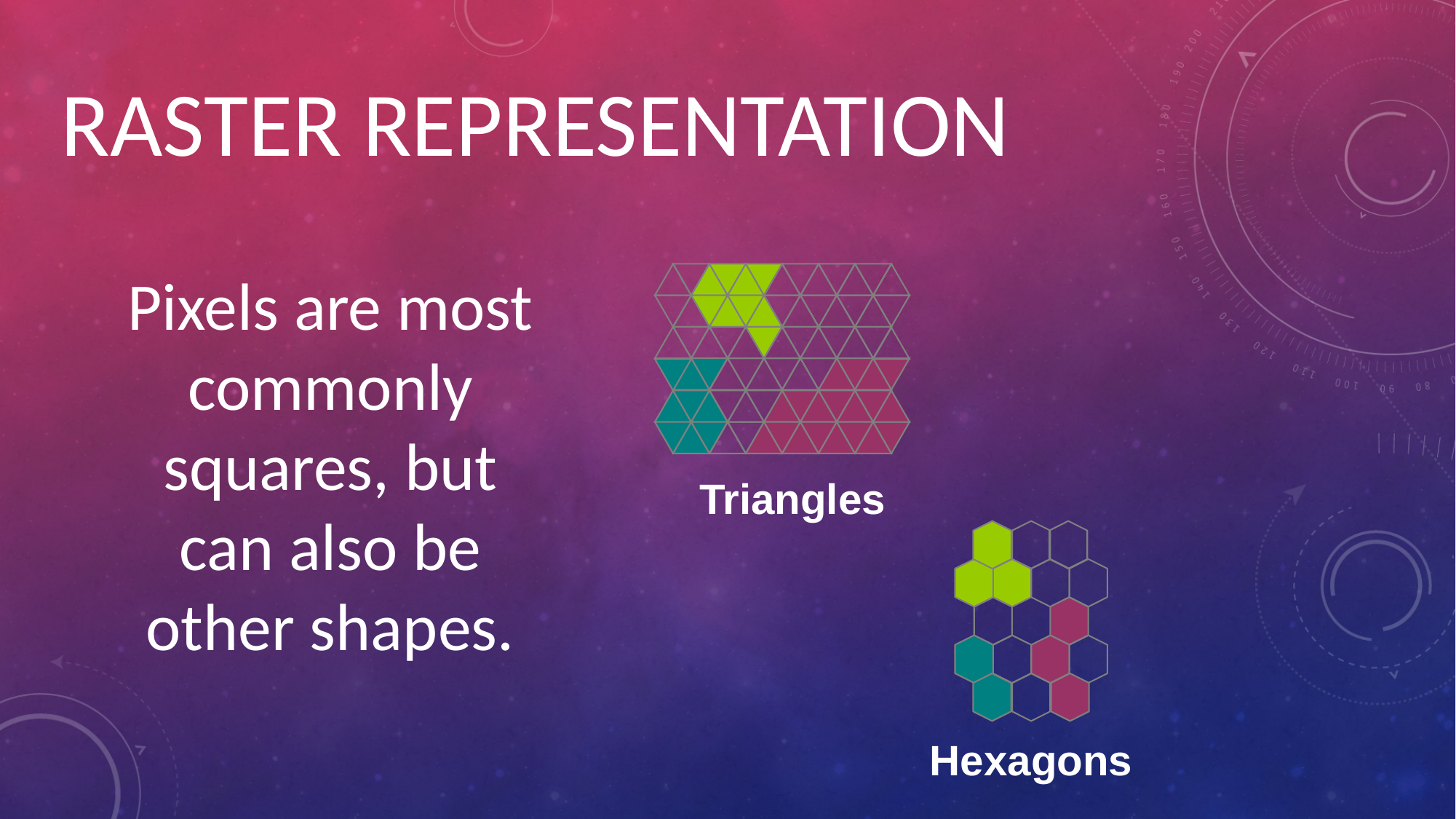

# Raster Representation
Pixels are most commonly squares, but can also be other shapes.

Triangles

Hexagons